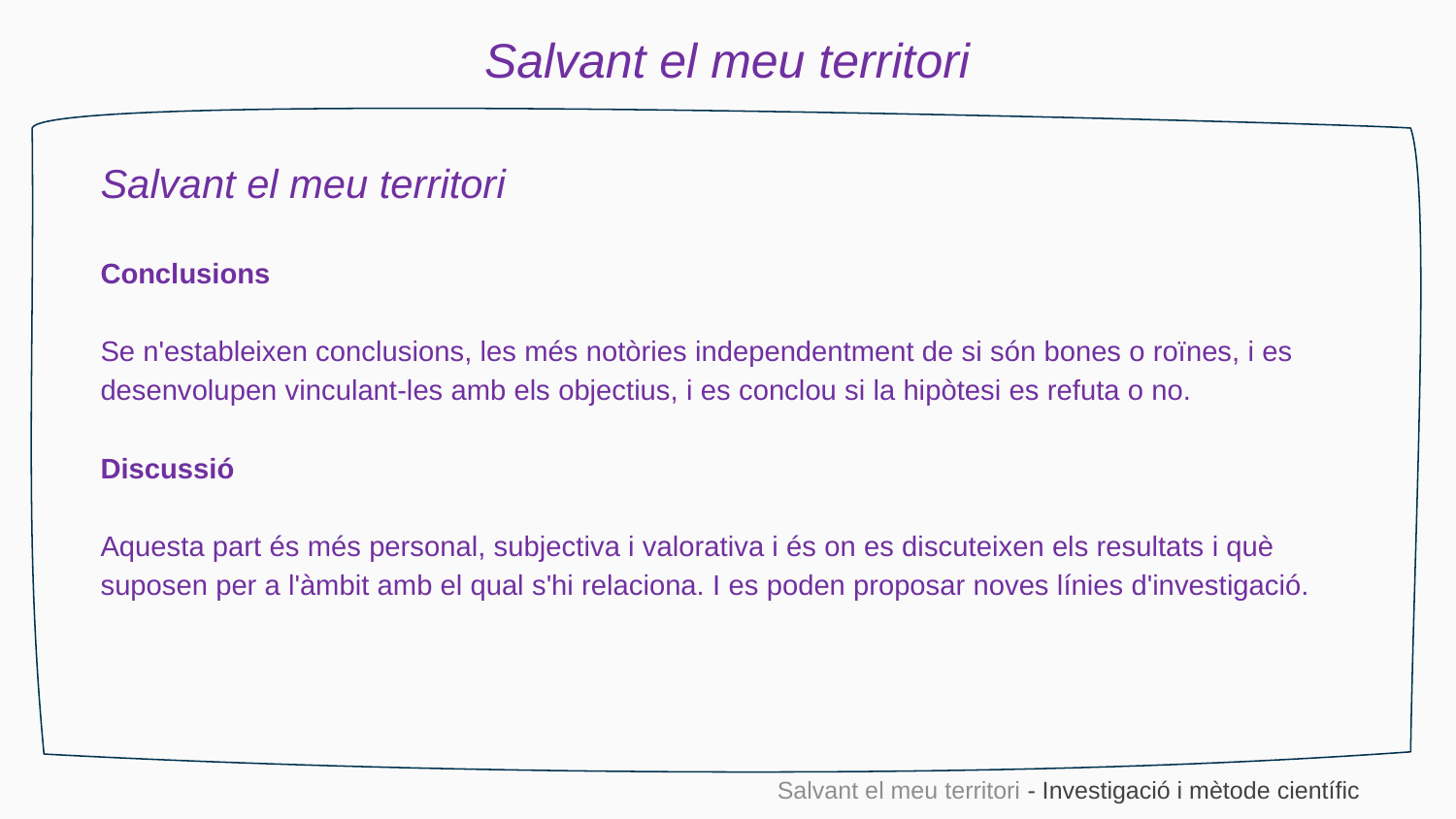

Salvant el meu territori

Salvant el meu territori

Conclusions

Se n'estableixen conclusions, les més notòries independentment de si són bones o roïnes, i es desenvolupen vinculant-les amb els objectius, i es conclou si la hipòtesi es refuta o no.

Discussió

Aquesta part és més personal, subjectiva i valorativa i és on es discuteixen els resultats i què suposen per a l'àmbit amb el qual s'hi relaciona. I es poden proposar noves línies d'investigació.
Salvant el meu territori - Investigació i mètode científic